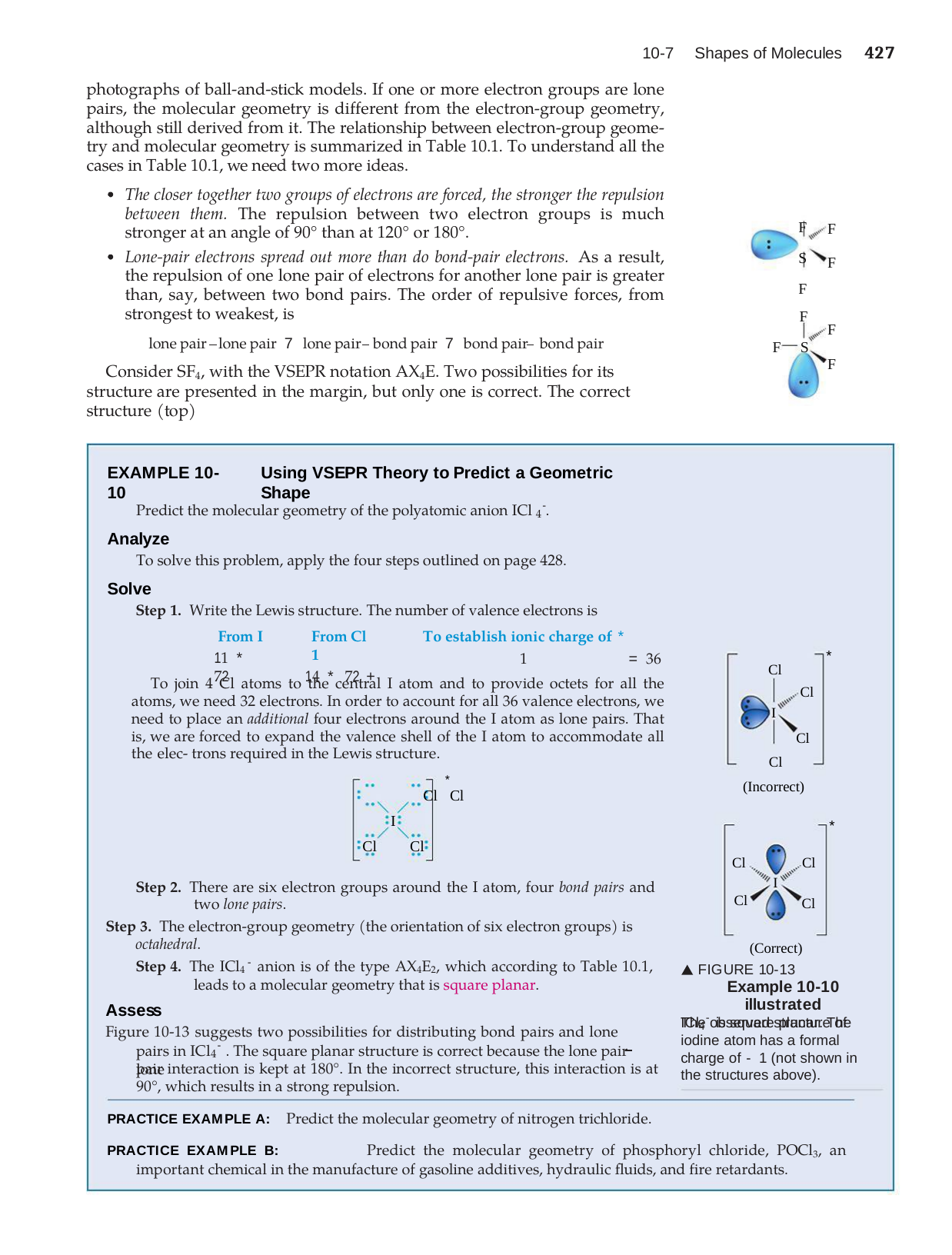

Shapes of Molecules	427
10-7
photographs of ball-and-stick models. If one or more electron groups are lone pairs, the molecular geometry is different from the electron-group geometry, although still derived from it. The relationship between electron-group geome- try and molecular geometry is summarized in Table 10.1. To understand all the cases in Table 10.1, we need two more ideas.
The closer together two groups of electrons are forced, the stronger the repulsion between  them.  The  repulsion  between  two  electron  groups  is  much stronger at an angle of 90° than at 120° or 180°.
Lone-pair electrons spread out more than do bond-pair electrons.  As a result, the repulsion of one lone pair of electrons for another lone pair is greater than, say, between two bond pairs. The order of repulsive forces, from strongest to weakest, is
lone pair   lone pair  7  lone pair   bond pair  7  bond pair   bond pair
Consider SF4, with the VSEPR notation AX4E. Two possibilities for its structure are presented in the margin, but only one is correct. The correct structure (top)

F S F
F
F

F
F	S
F

F
EXAMPLE 10-10
Using VSEPR Theory to Predict a Geometric Shape
-
Predict the molecular geometry of the polyatomic anion ICl                     .
4
Analyze
To solve this problem, apply the four steps outlined on page 428.
Solve
Step 1.  Write the Lewis structure. The number of valence electrons is
From I
11  *  72
From Cl	To establish ionic charge of * 1
14  *  72  +
*
1
=  36
Cl
To join 4 Cl atoms to the central I atom and to provide octets for all the atoms, we need 32 electrons. In order to account for all 36 valence electrons, we need to place an additional four electrons around the I atom as lone pairs. That is, we are forced to expand the valence shell of the I atom to accommodate all the elec- trons required in the Lewis structure.
*
Cl	Cl
Cl
I
Cl
Cl (Incorrect)
I
*
Cl	Cl
Cl
Cl
I
Step 2.  There are six electron groups around the I atom, four bond pairs and two lone pairs.
Step 3.  The electron-group geometry (the orientation of six electron groups) is
octahedral.
Step 4.  The ICl4                                anion is of the type AX4E2, which according to Table 10.1, leads to a molecular geometry that is square planar.
Assess
Figure 10-13 suggests two possibilities for distributing bond pairs and lone
Cl
Cl
(Correct)
 FIGURE 10-13
Example 10-10 illustrated
The observed structure of
-

-
ICl                              is square planar. The
4
iodine atom has a formal charge of - 1 (not shown in the structures above).
-
pairs in ICl                     . The square planar structure is correct because the lone pair  lone
4

pair interaction is kept at 180°. In the incorrect structure, this interaction is at
90°, which results in a strong repulsion.
PRACTICE EXAMPLE A:    Predict the molecular geometry of nitrogen trichloride.

PRACTICE  EXAMPLE  B:	Predict  the  molecular  geometry  of  phosphoryl  chloride,  POCl3,  an  important chemical in the manufacture of gasoline additives, hydraulic fluids, and fire retardants.